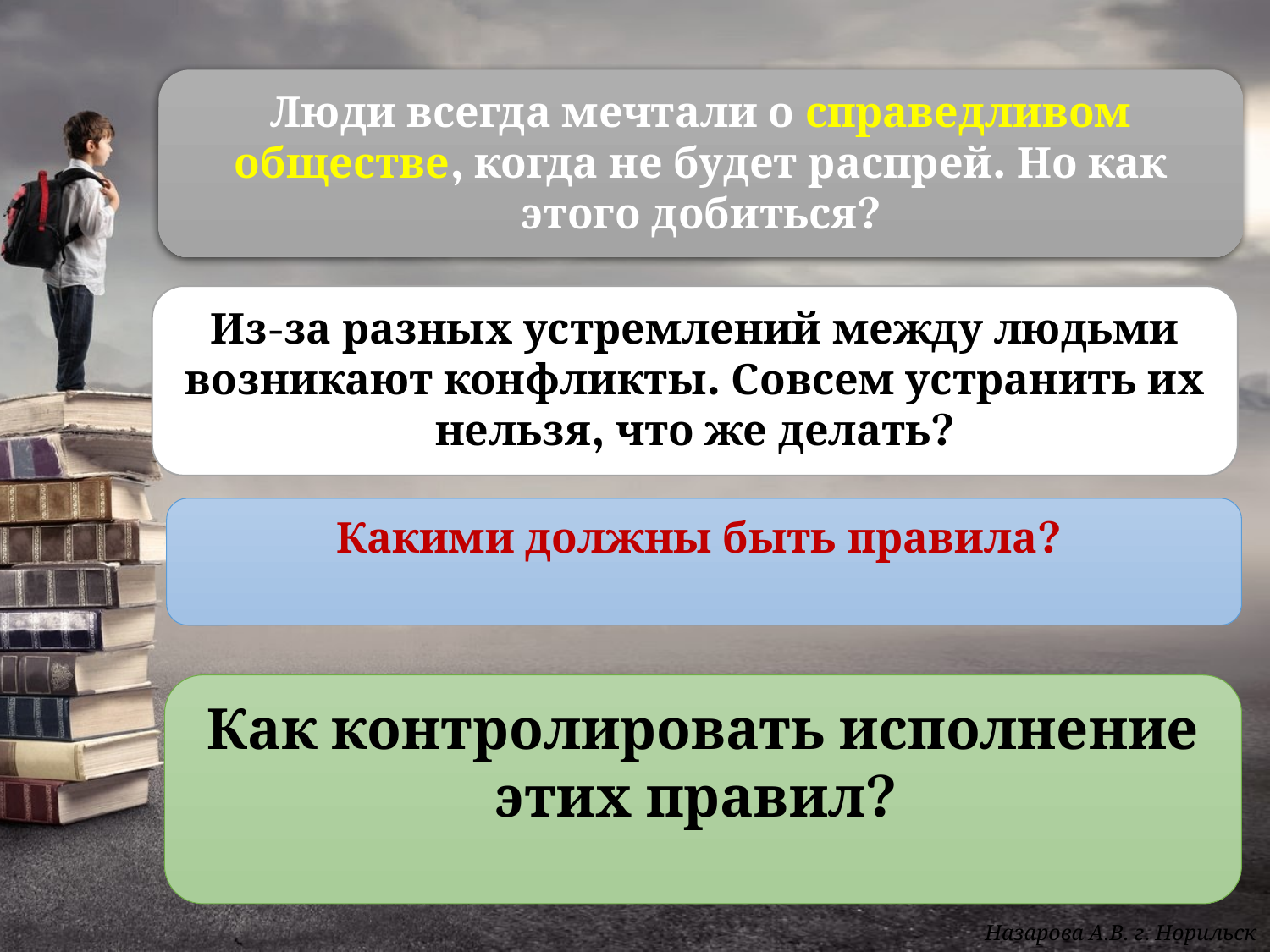

Люди всегда мечтали о справедливом обществе, когда не будет распрей. Но как этого добиться?
Из-за разных устремлений между людьми возникают конфликты. Совсем устранить их нельзя, что же делать?
Какими должны быть правила?
Как контролировать исполнение этих правил?
Назарова А.В. г. Норильск